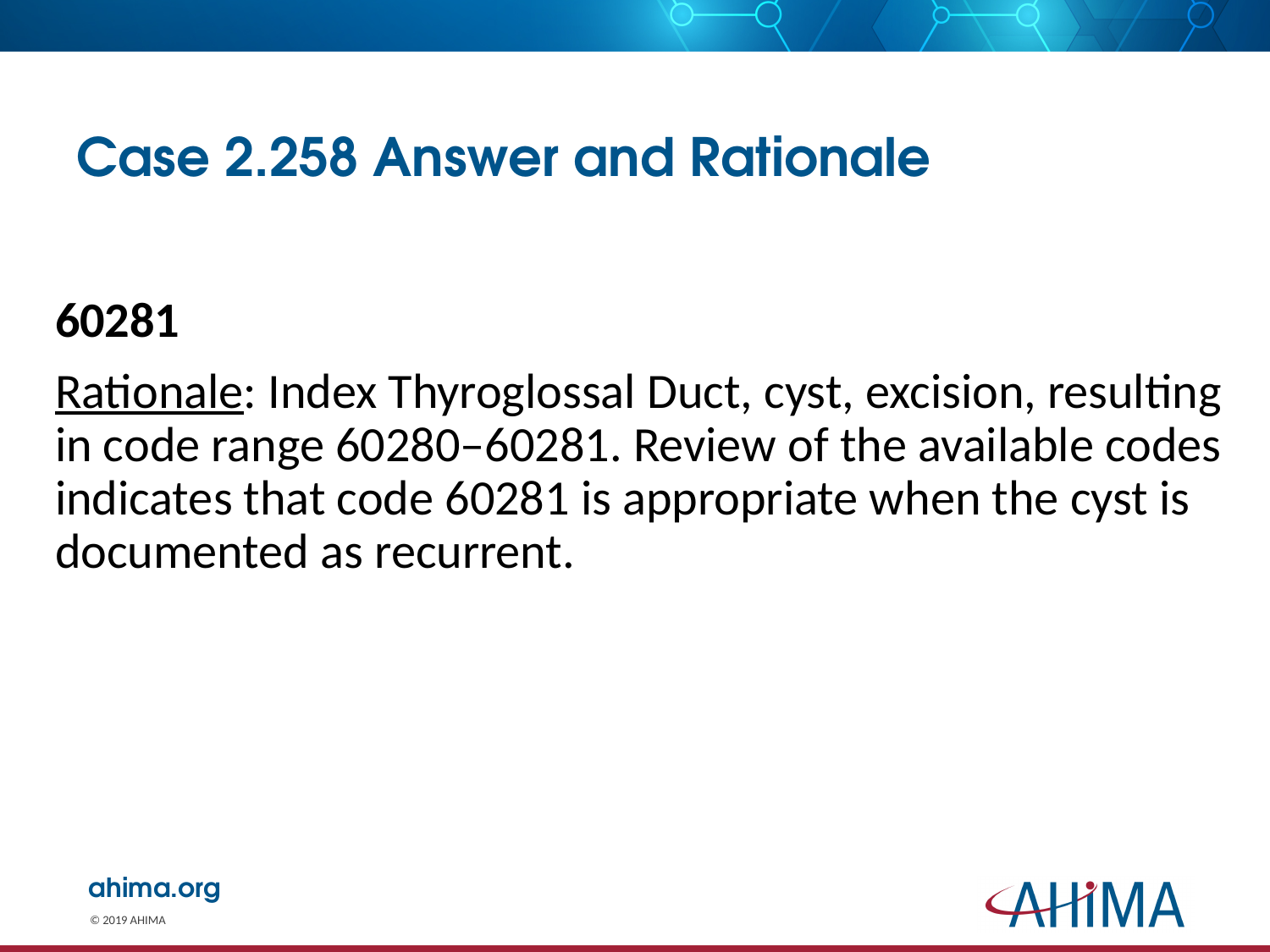

# Case 2.258 Answer and Rationale

60281
Rationale: Index Thyroglossal Duct, cyst, excision, resulting in code range 60280–60281. Review of the available codes indicates that code 60281 is appropriate when the cyst is documented as recurrent.